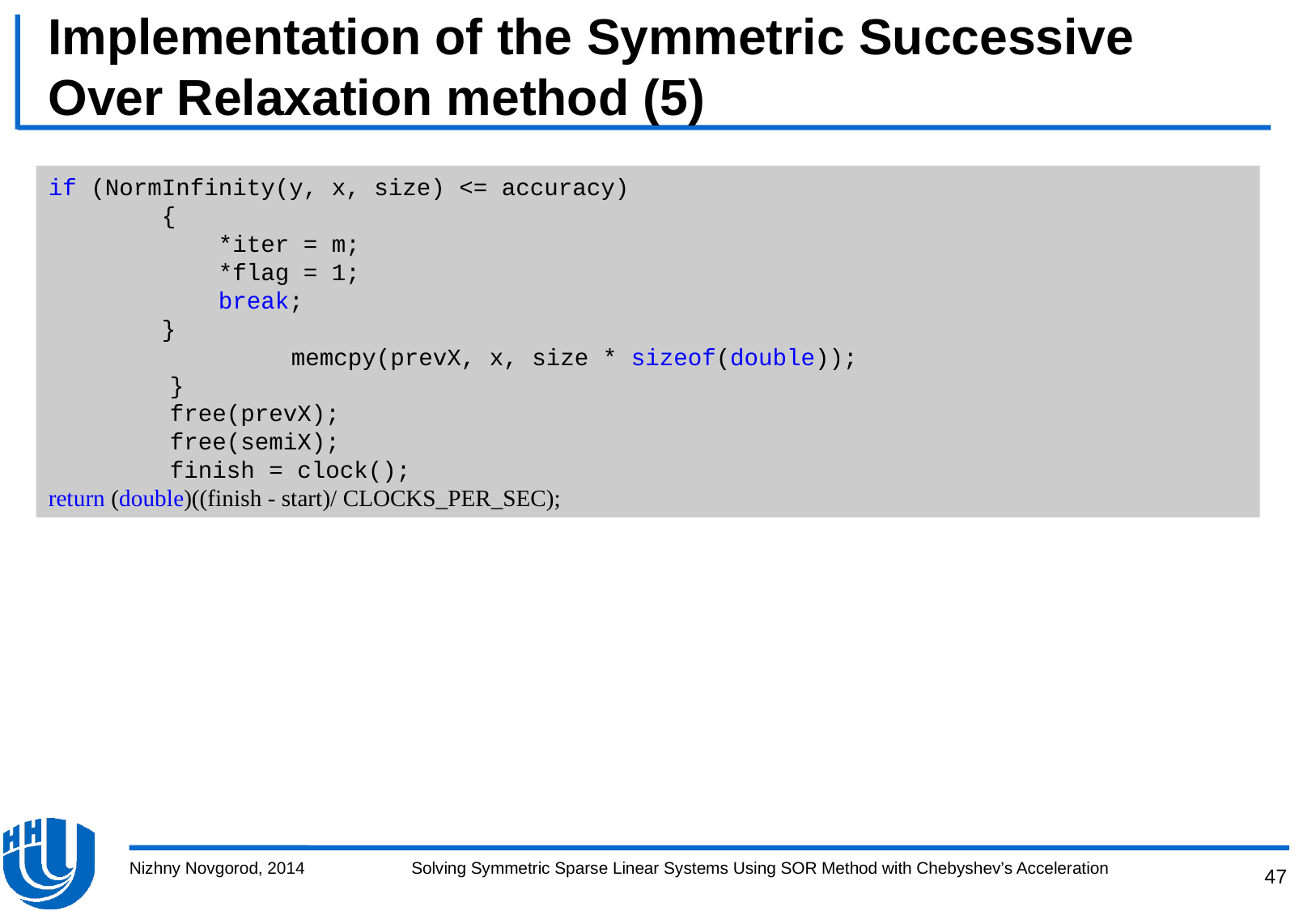

# Implementation of the Symmetric Successive Over Relaxation method (5)
if (NormInfinity(y, x, size) <= accuracy)
        {
            *iter = m;
            *flag = 1;
            break;
        }
		memcpy(prevX, x, size * sizeof(double));
	}
	free(prevX);
	free(semiX);
	finish = clock();
return (double)((finish - start)/ CLOCKS_PER_SEC);
Nizhny Novgorod, 2014
Solving Symmetric Sparse Linear Systems Using SOR Method with Chebyshev’s Acceleration